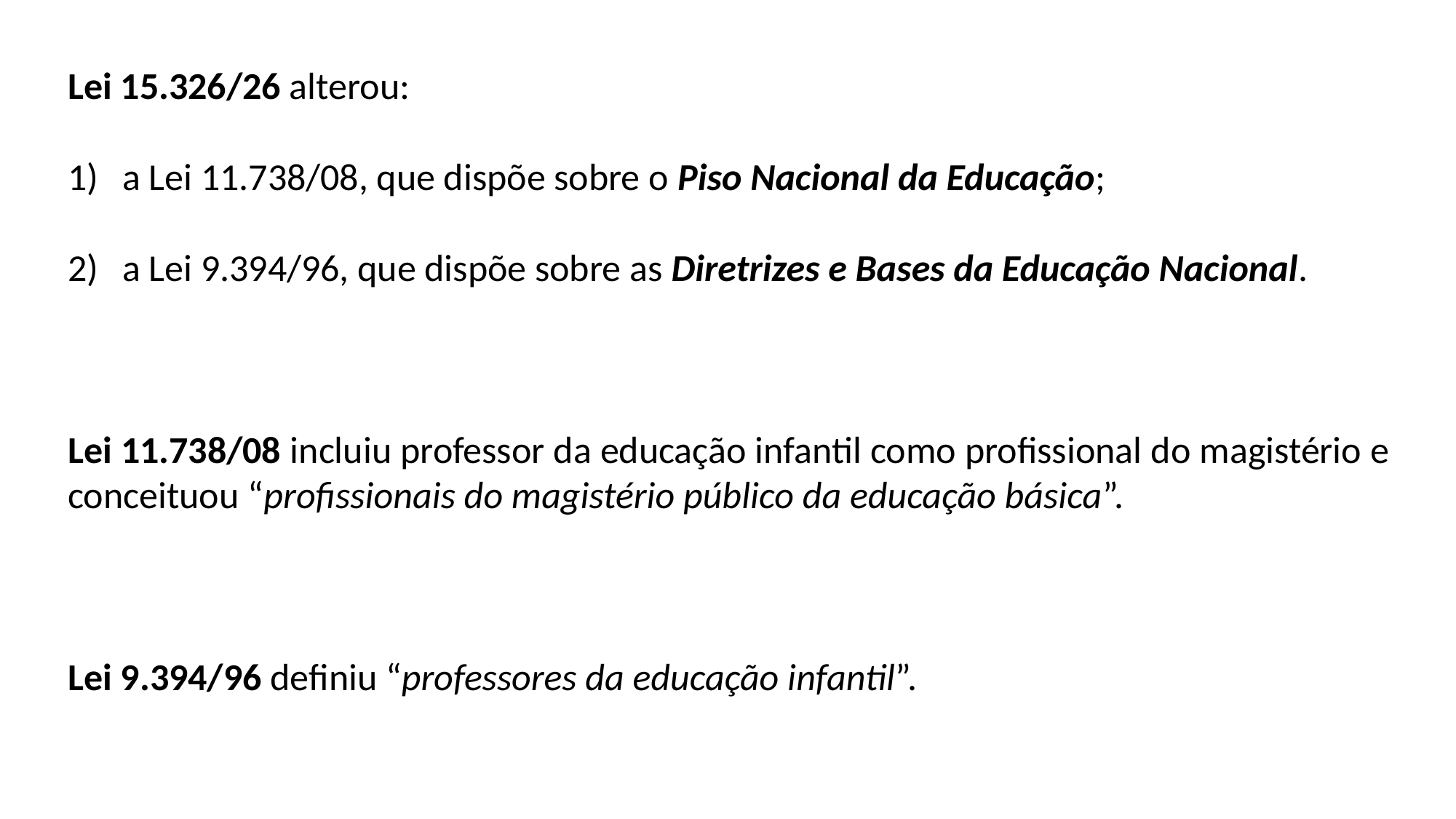

Lei 15.326/26 alterou:

a Lei 11.738/08, que dispõe sobre o Piso Nacional da Educação;

a Lei 9.394/96, que dispõe sobre as Diretrizes e Bases da Educação Nacional.

Lei 11.738/08 incluiu professor da educação infantil como profissional do magistério e conceituou “profissionais do magistério público da educação básica”.

Lei 9.394/96 definiu “professores da educação infantil”.